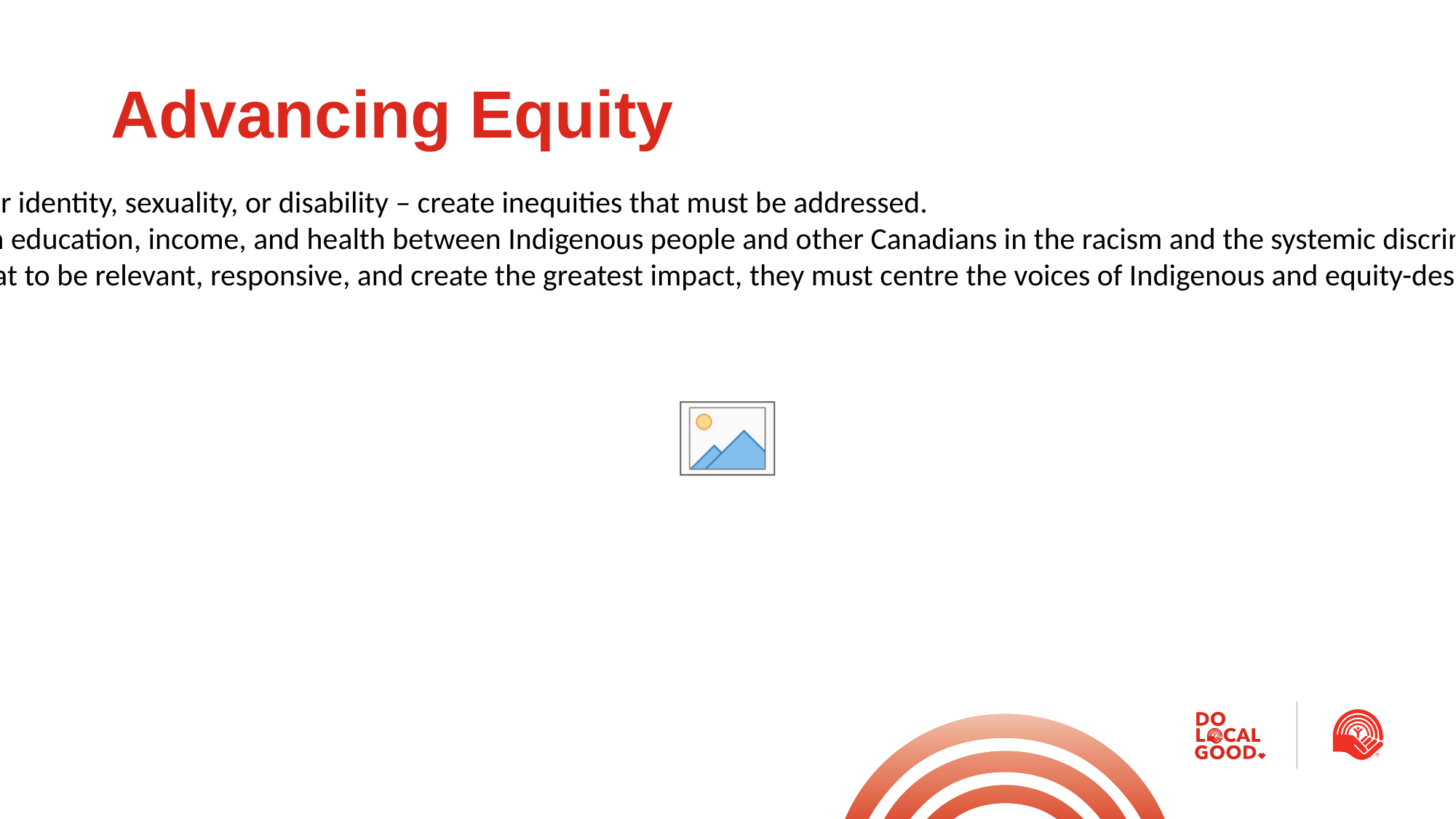

# Advancing Equity
United Way recognizes that systemic barriers and discrimination – whether based on race, religion, age, gender identity, sexuality, or disability – create inequities that must be addressed.
The legacy of colonization and the residential school system continues, reflected in the significant disparities in education, income, and health between Indigenous people and other Canadians in the racism and the systemic discrimination Indigenous people regularly experience.
Throughout the development of their new impact strategy, United Way of the Alberta Capital Region heard that to be relevant, responsive, and create the greatest impact, they must centre the voices of Indigenous and equity-deserving communities and drive funding and resources to priorities and needs as defined by those communities.